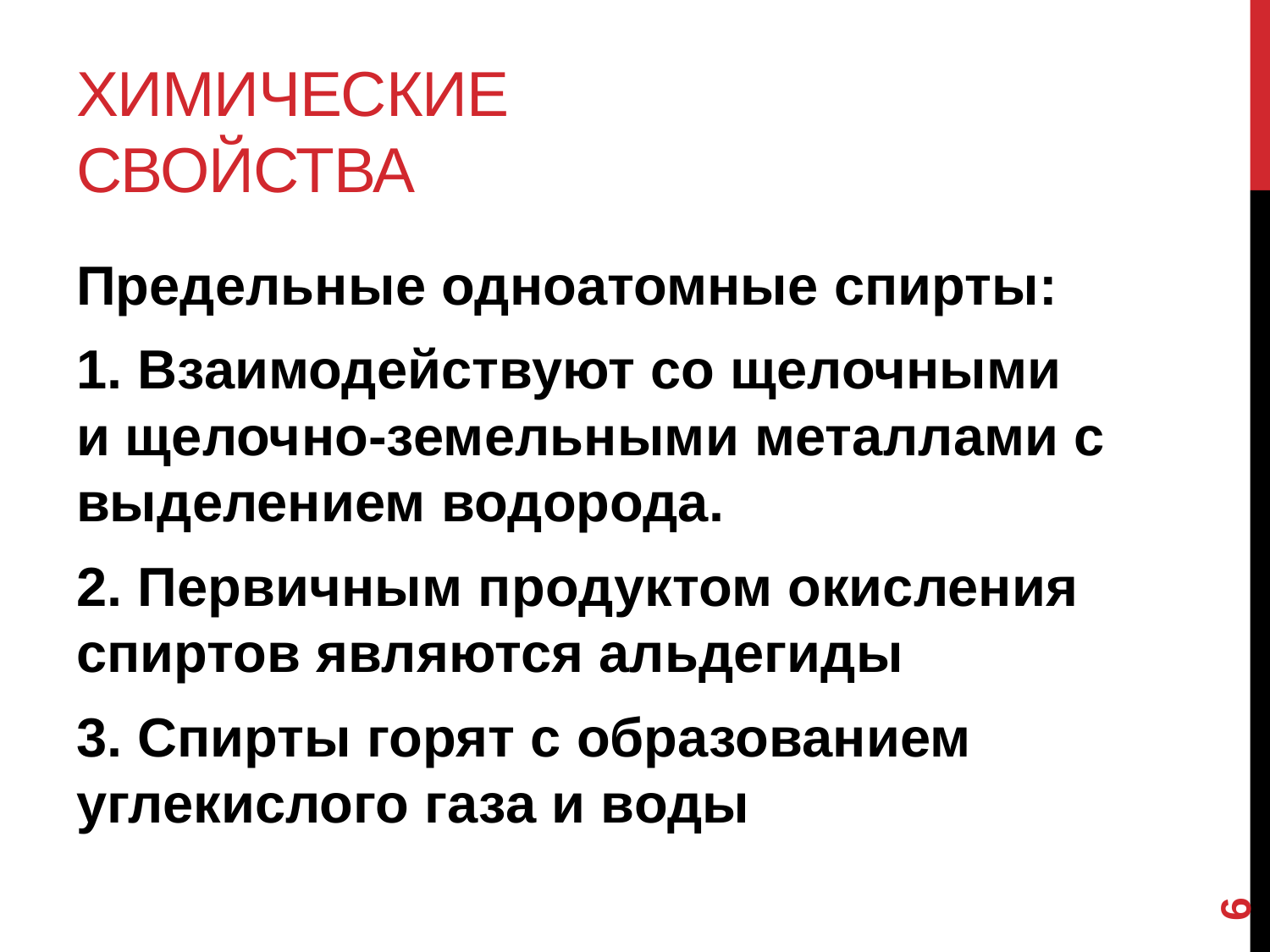

# Химические свойства
Предельные одноатомные спирты:
1. Взаимодействуют со щелочными и щелочно-земельными металлами с выделением водорода.
2. Первичным продуктом окисления спиртов являются альдегиды
3. Спирты горят с образованием углекислого газа и воды

6